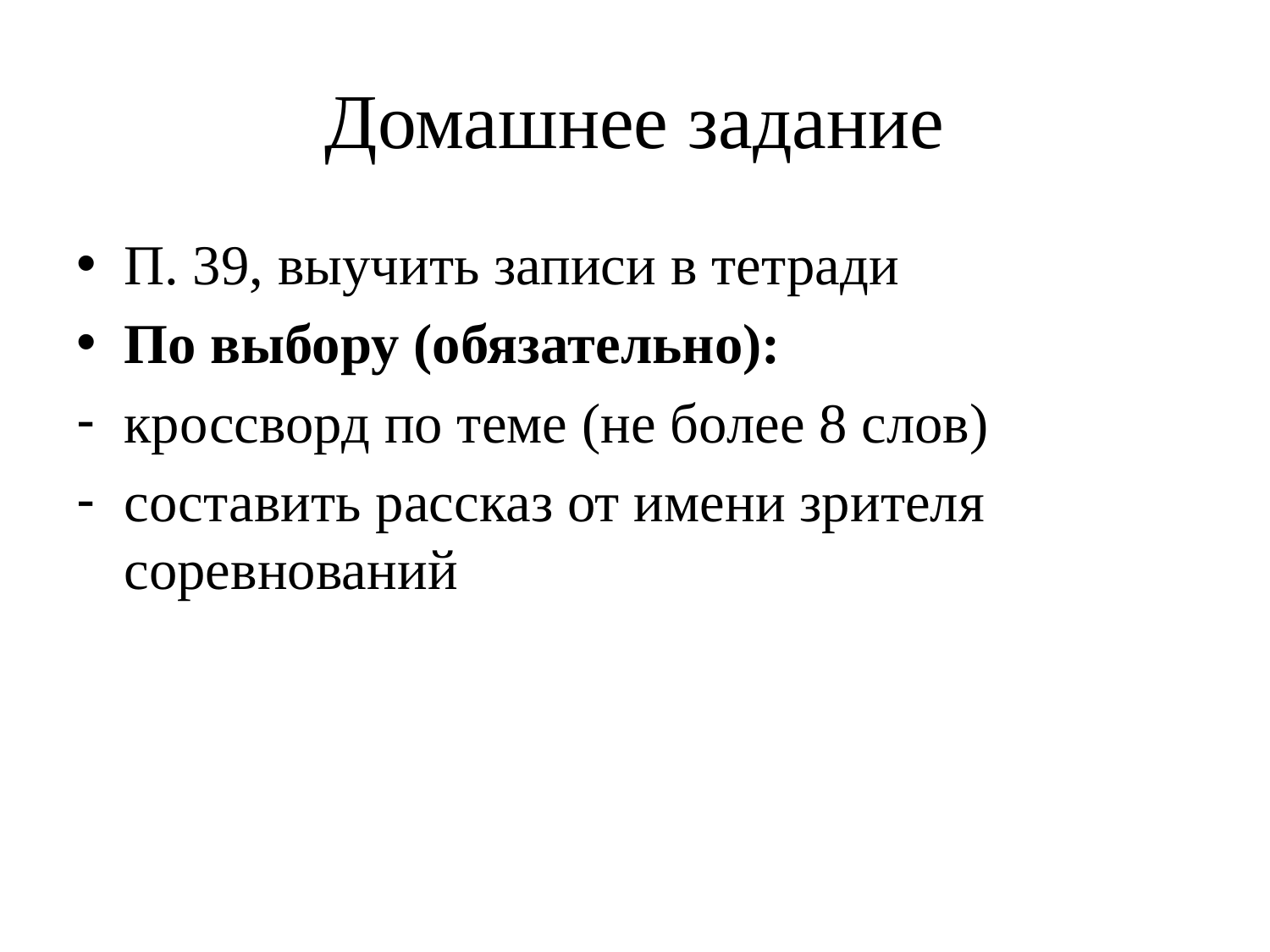

# Домашнее задание
П. 39, выучить записи в тетради
По выбору (обязательно):
кроссворд по теме (не более 8 слов)
составить рассказ от имени зрителя соревнований